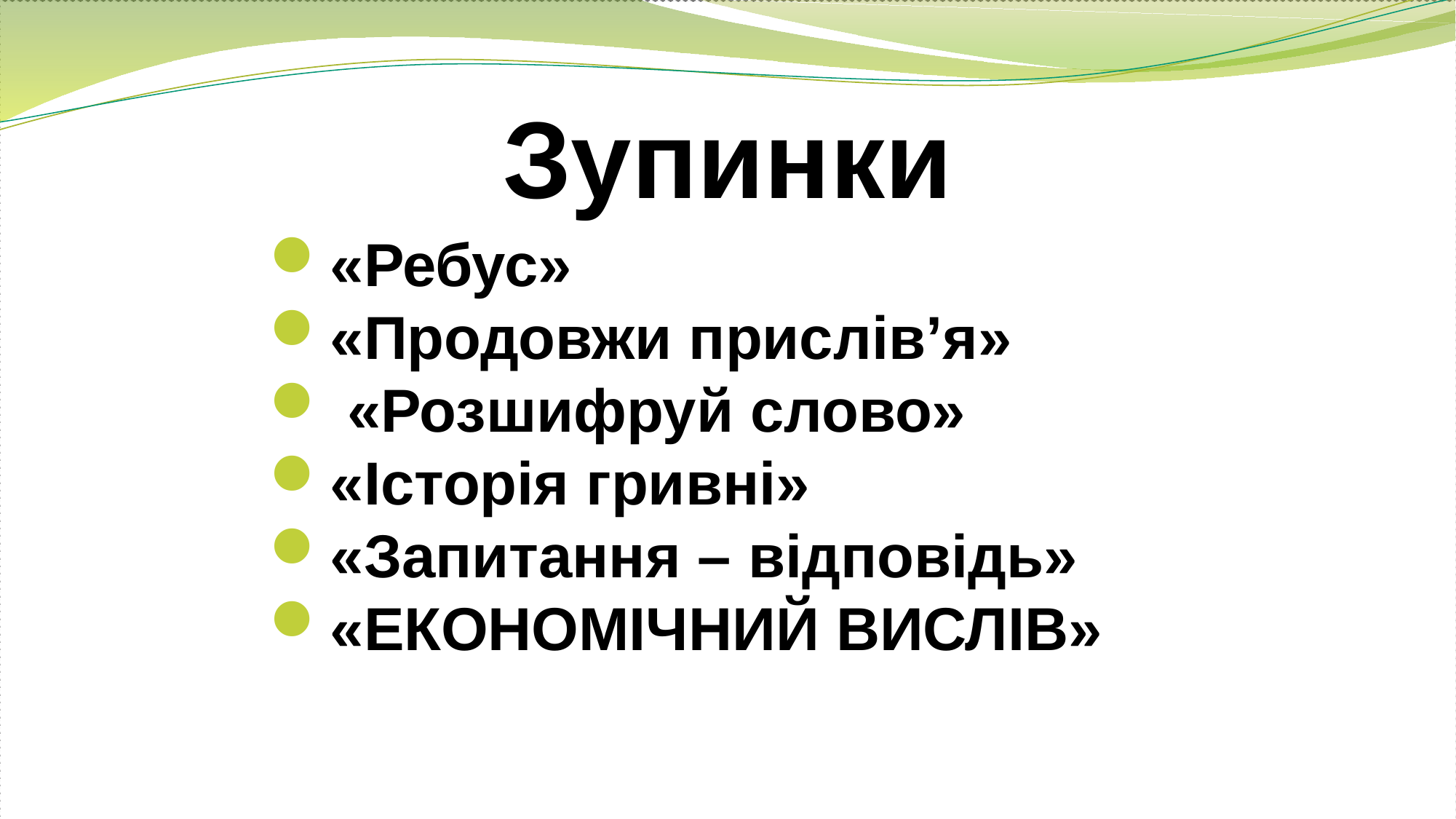

# Зупинки
«Ребус»
«Продовжи прислів’я»
 «Розшифруй слово»
«Історія гривні»
«Запитання – відповідь»
«ЕКОНОМІЧНИЙ ВИСЛІВ»